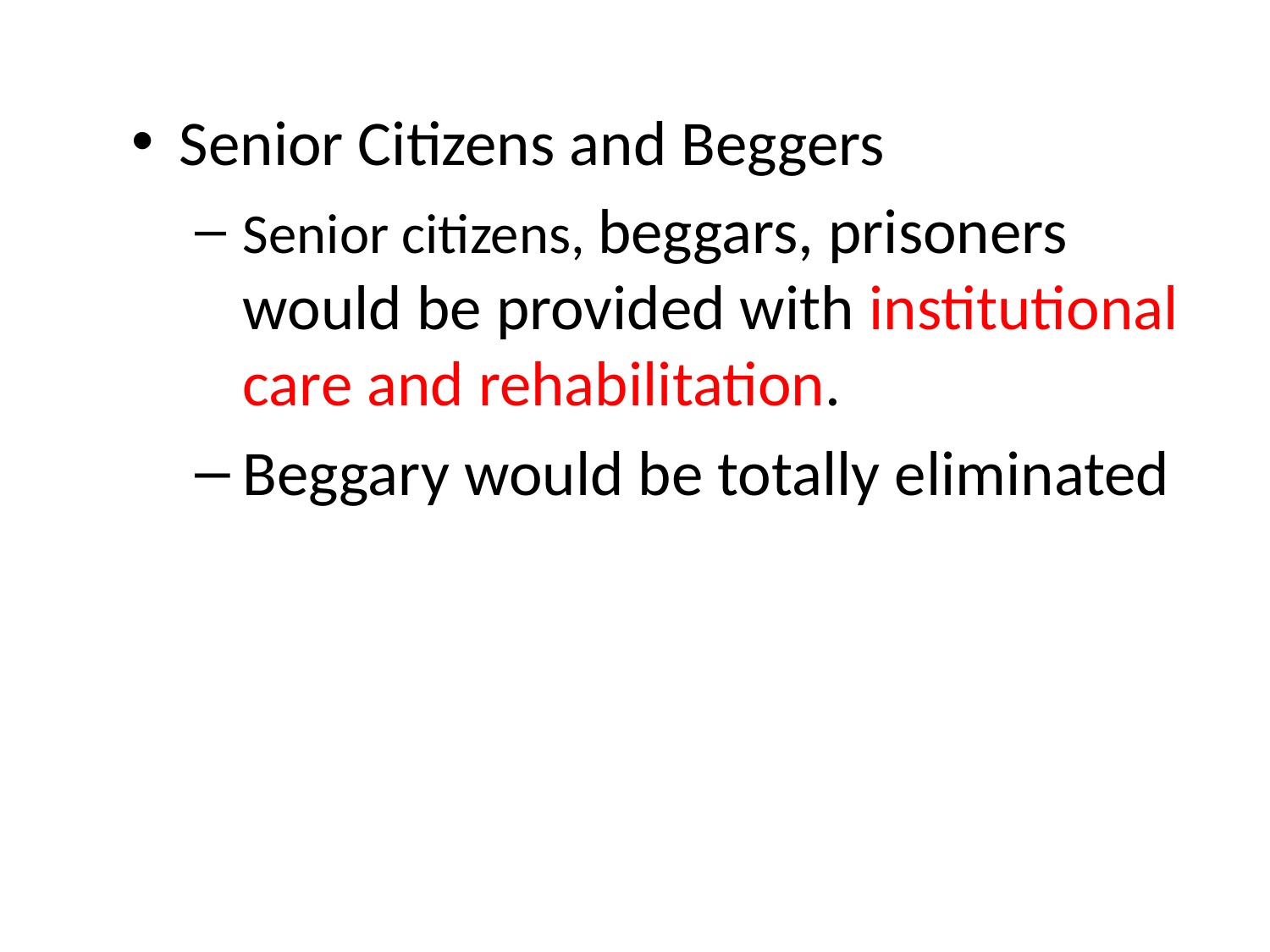

Senior Citizens and Beggers
Senior citizens, beggars, prisoners would be provided with institutional care and rehabilitation.
Beggary would be totally eliminated